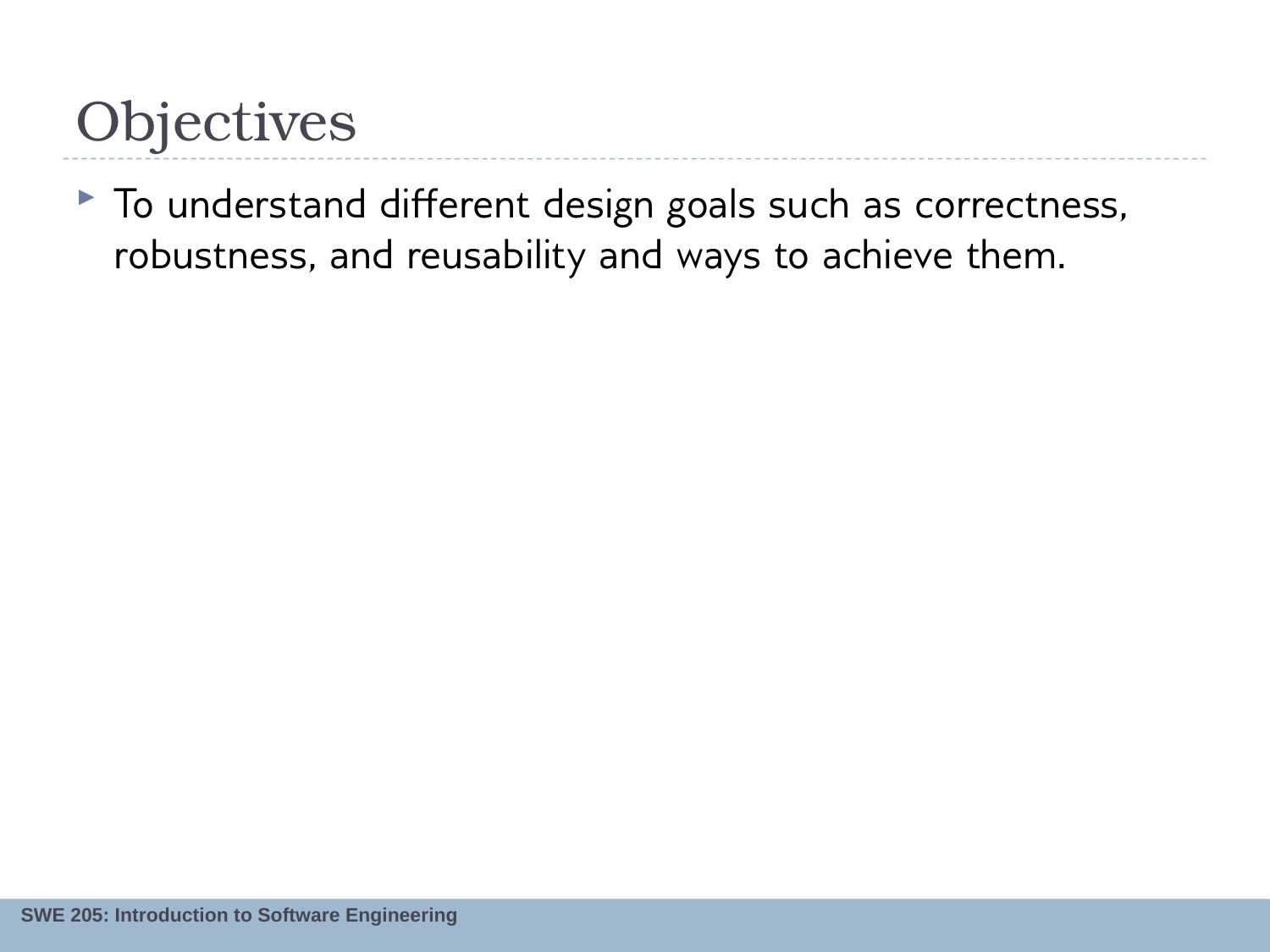

# Objectives
To understand different design goals such as correctness, robustness, and reusability and ways to achieve them.